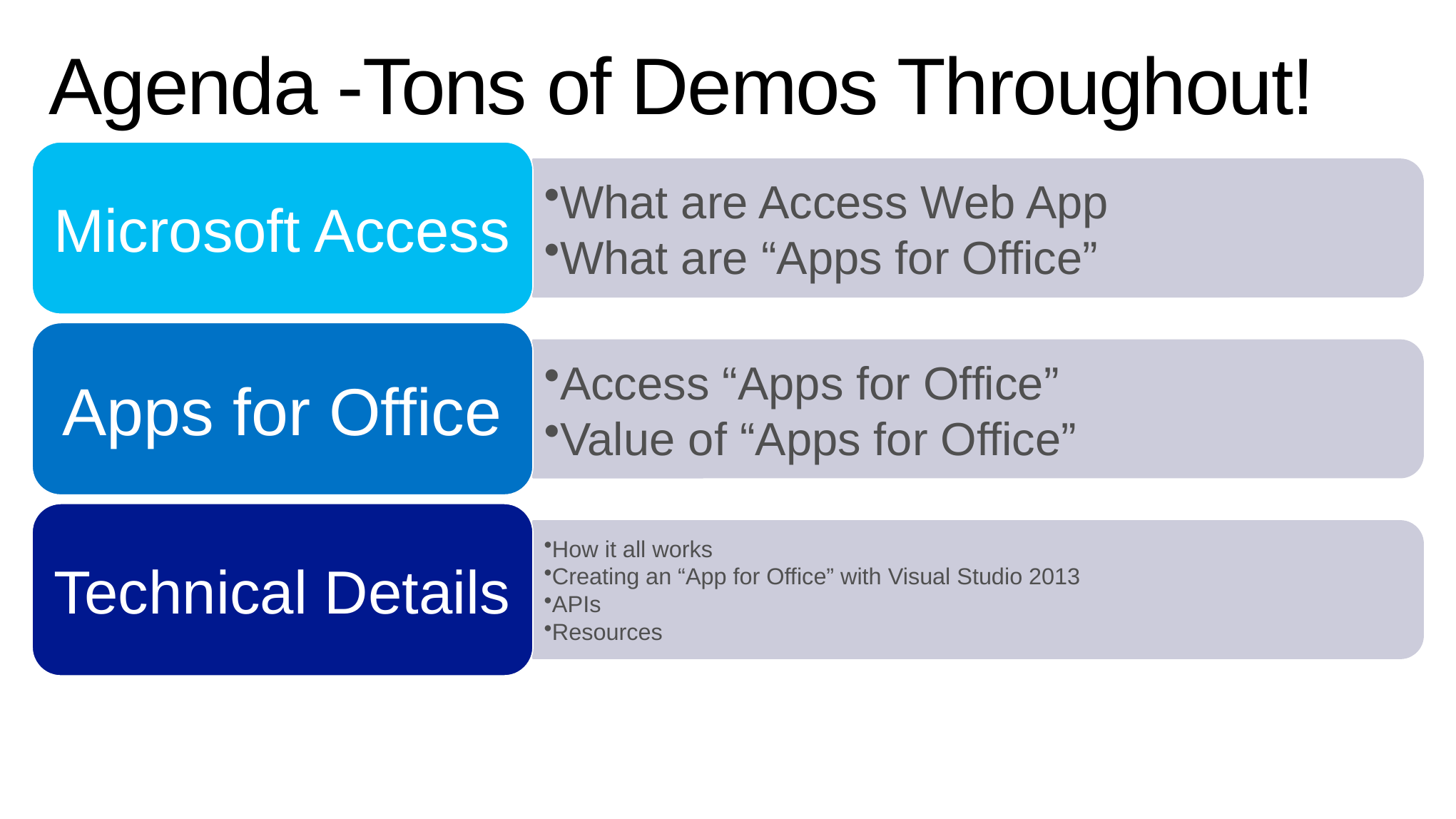

# Agenda -Tons of Demos Throughout!
Microsoft Access
What are “Apps for Office”
Apps for Office
Value of “Apps for Office”
Technical Details
Creating an “App for Office” with Visual Studio 2013
APIs
Resources
What are Access Web App
Access “Apps for Office”
How it all works